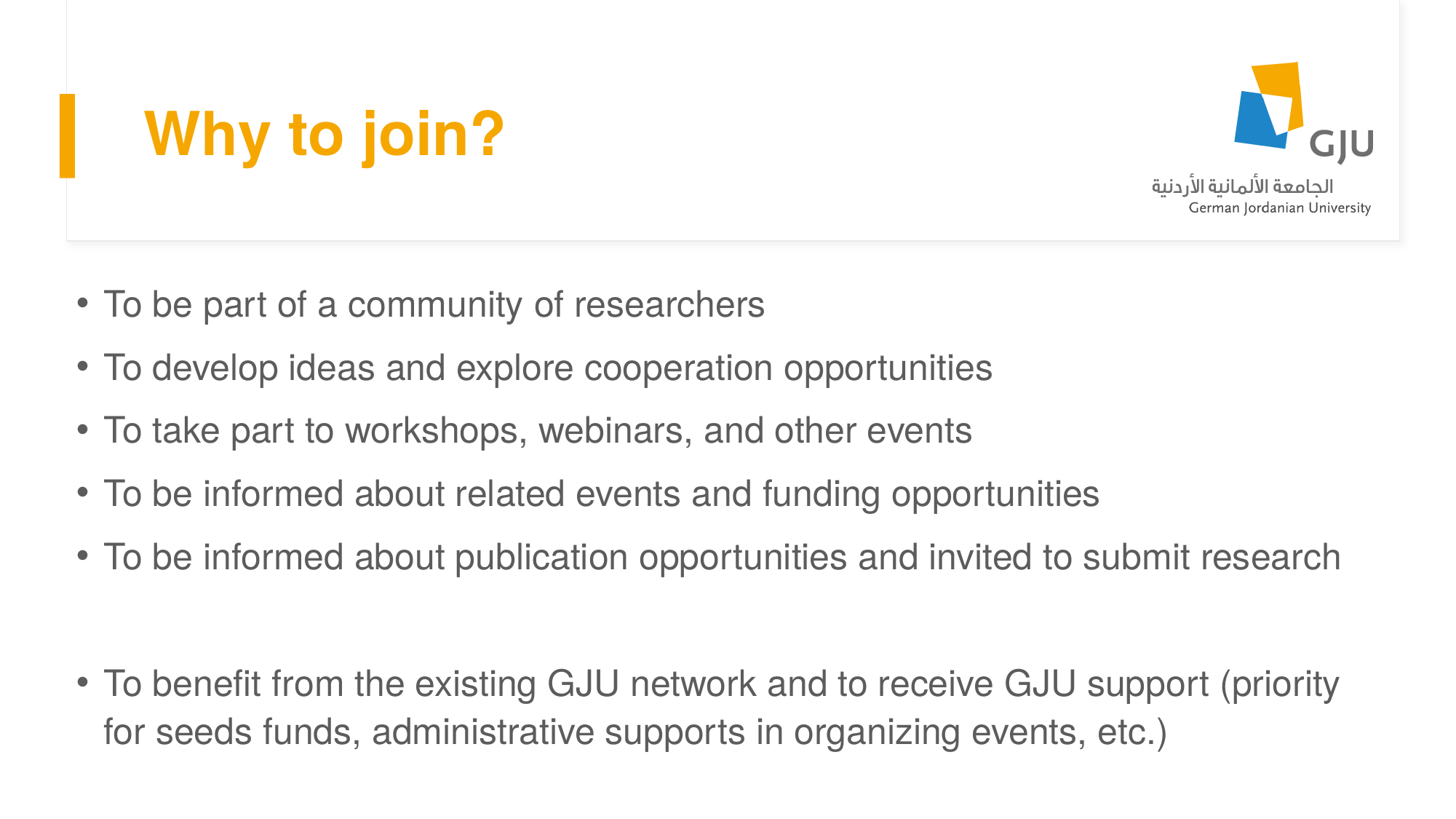

# Why to join?
To be part of a community of researchers
To develop ideas and explore cooperation opportunities
To take part to workshops, webinars, and other events
To be informed about related events and funding opportunities
To be informed about publication opportunities and invited to submit research

To benefit from the existing GJU network and to receive GJU support (priority for seeds funds, administrative supports in organizing events, etc.)